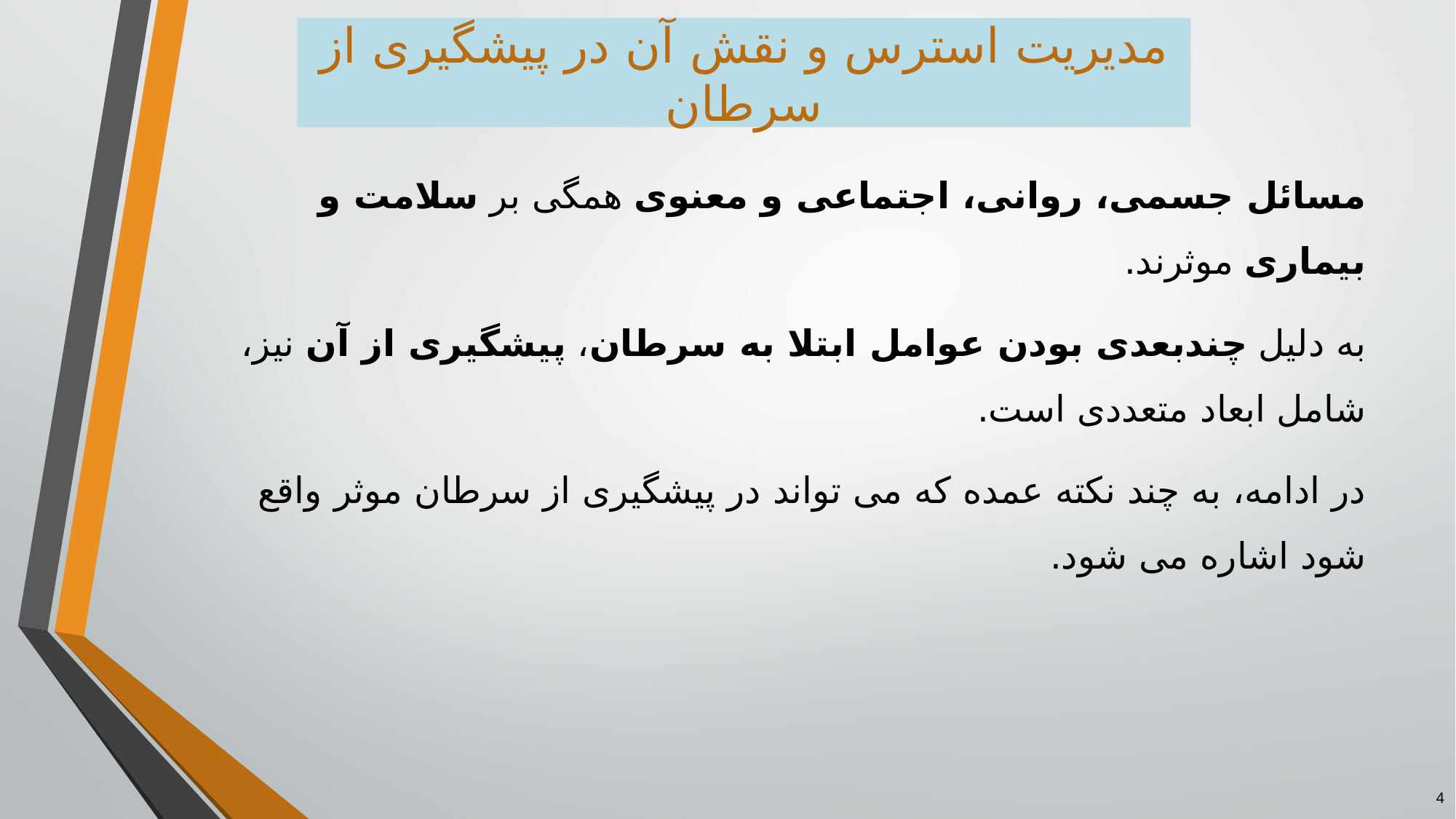

# مدیریت استرس و نقش آن در پیشگیری از سرطان
مسائل جسمى، روانى، اجتماعى و معنوى همگى بر سلامت و بيمارى موثرند.
به دليل چندبعدى بودن عوامل ابتلا به سرطان، پيشگيرى از آن نيز، شامل ابعاد متعددى است.
در ادامه، به چند نكته عمده كه مى تواند در پيشگيرى از سرطان موثر واقع شود اشاره مى شود.
4